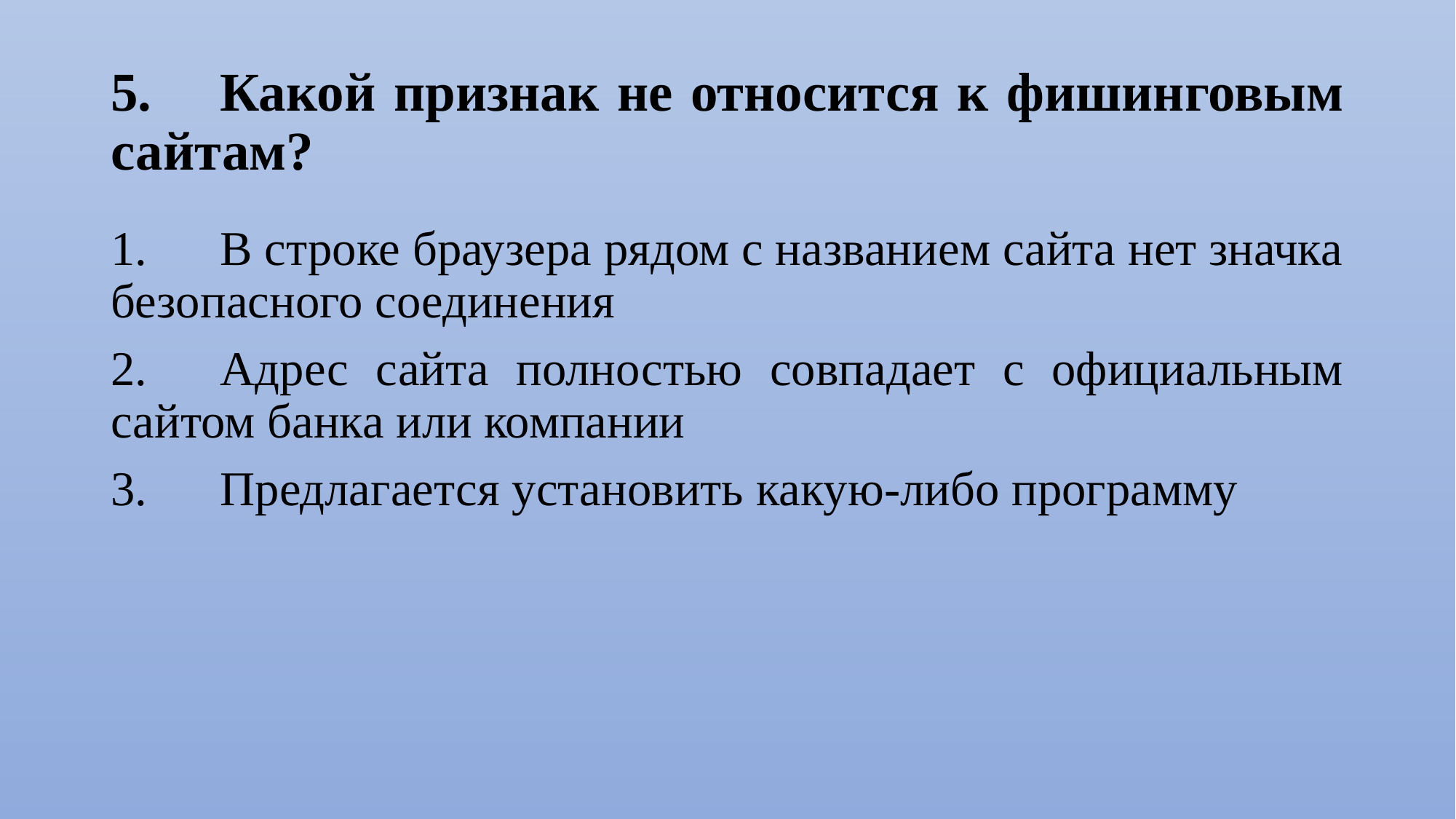

# 5.	Какой признак не относится к фишинговым сайтам?
1.	В строке браузера рядом с названием сайта нет значка безопасного соединения
2.	Адрес сайта полностью совпадает с официальным сайтом банка или компании
3.	Предлагается установить какую-либо программу